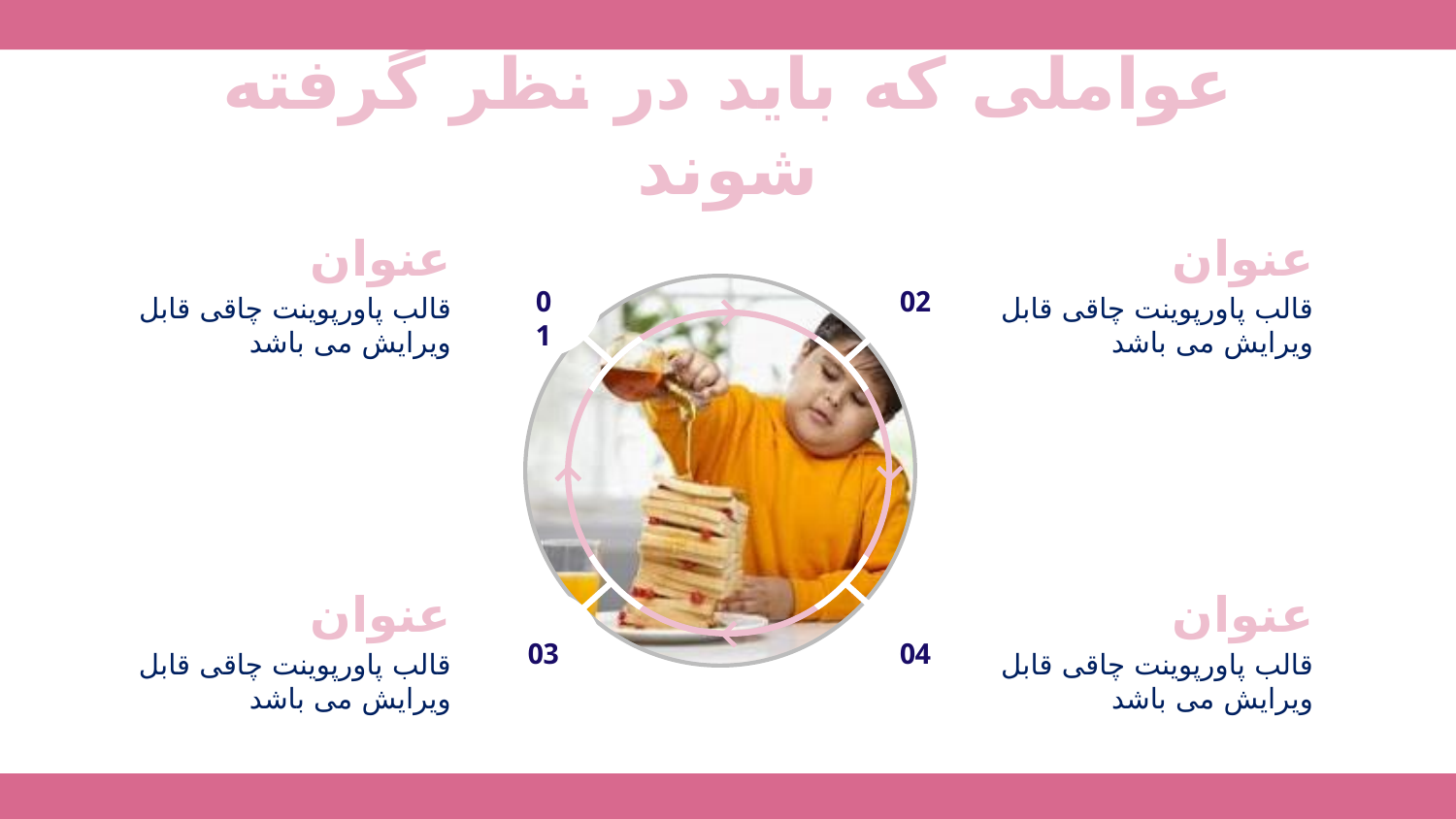

# عواملی که باید در نظر گرفته شوند
عنوان
عنوان

قالب پاورپوینت چاقی قابل ویرایش می باشد
قالب پاورپوینت چاقی قابل ویرایش می باشد

02
01

عنوان
عنوان

03
04
قالب پاورپوینت چاقی قابل ویرایش می باشد
قالب پاورپوینت چاقی قابل ویرایش می باشد